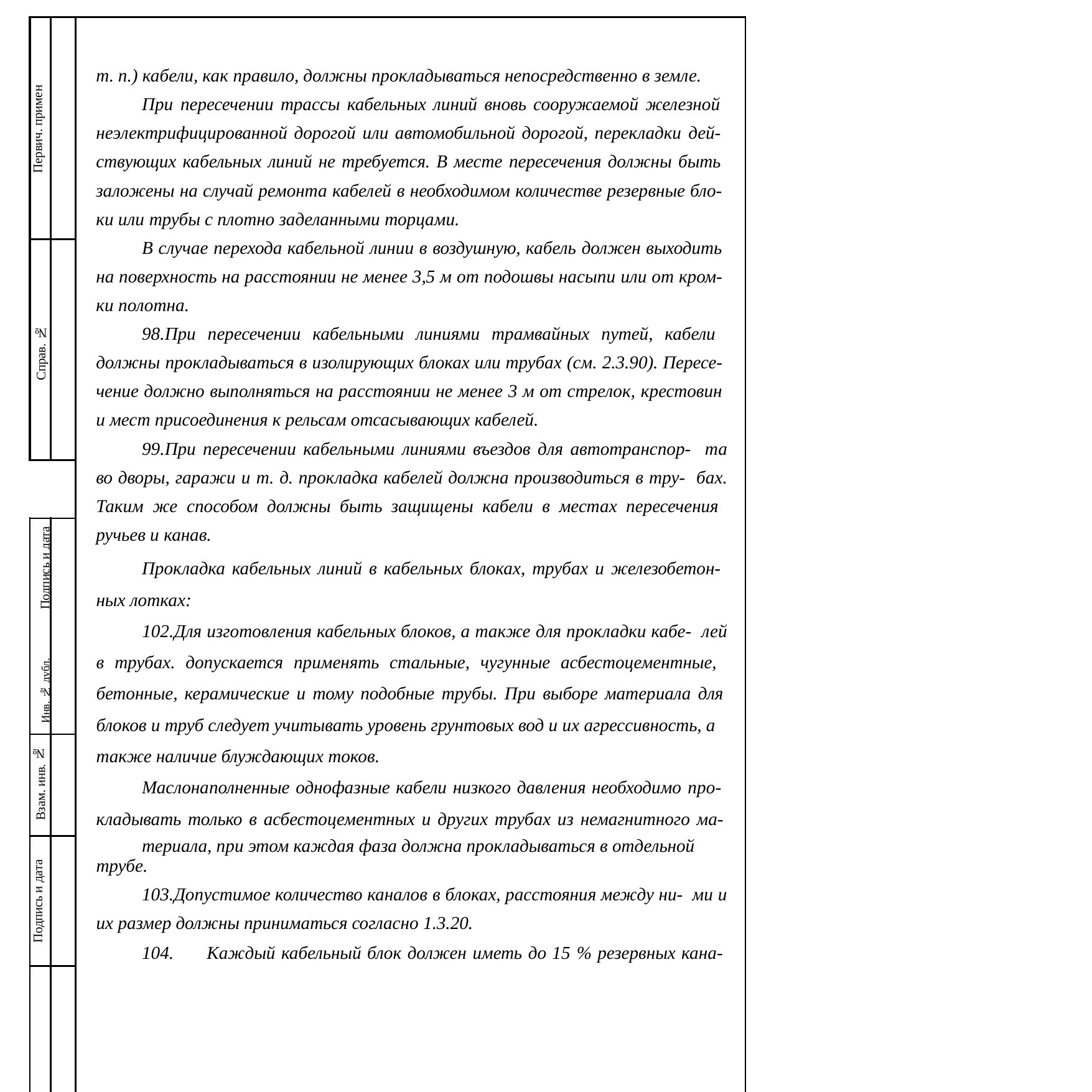

| Первич. примен |  | т. п.) кабели, как правило, должны прокладываться непосредственно в земле. При пересечении трассы кабельных линий вновь сооружаемой железной неэлектрифицированной дорогой или автомобильной дорогой, перекладки дей- ствующих кабельных линий не требуется. В месте пересечения должны быть заложены на случай ремонта кабелей в необходимом количестве резервные бло- ки или трубы с плотно заделанными торцами. В случае перехода кабельной линии в воздушную, кабель должен выходить на поверхность на расстоянии не менее 3,5 м от подошвы насыпи или от кром- ки полотна. При пересечении кабельными линиями трамвайных путей, кабели должны прокладываться в изолирующих блоках или трубах (см. 2.3.90). Пересе- чение должно выполняться на расстоянии не менее 3 м от стрелок, крестовин и мест присоединения к рельсам отсасывающих кабелей. При пересечении кабельными линиями въездов для автотранспор- та во дворы, гаражи и т. д. прокладка кабелей должна производиться в тру- бах. Таким же способом должны быть защищены кабели в местах пересечения ручьев и канав. Прокладка кабельных линий в кабельных блоках, трубах и железобетон- ных лотках: Для изготовления кабельных блоков, а также для прокладки кабе- лей в трубах. допускается применять стальные, чугунные асбестоцементные, бетонные, керамические и тому подобные трубы. При выборе материала для блоков и труб следует учитывать уровень грунтовых вод и их агрессивность, а также наличие блуждающих токов. Маслонаполненные однофазные кабели низкого давления необходимо про- кладывать только в асбестоцементных и других трубах из немагнитного ма- териала, при этом каждая фаза должна прокладываться в отдельной трубе. Допустимое количество каналов в блоках, расстояния между ни- ми и их размер должны приниматься согласно 1.3.20. Каждый кабельный блок должен иметь до 15 % резервных кана- |  |  |  |  |  |  |
| --- | --- | --- | --- | --- | --- | --- | --- | --- |
| Справ. № |  |  |  |  |  |  |  |  |
|  |  |  |  |  |  |  |  |  |
| Инв. № дубл. Подпись и дата |  |  |  |  |  |  |  |  |
| Взам. инв. № |  |  |  |  |  |  |  |  |
| Подпись и дата |  |  |  |  |  |  |  |  |
| Инв. № подл |  |  |  |  |  |  |  |  |
|  |  |  |  |  |  |  | ТПЭ-КЭС. Техническая информация для проектирования | лист |
|  |  |  |  |  |  |  |  |  |
|  |  |  |  |  |  |  |  | 23 |
|  |  | Изм | Лист | № документа | Подпись | Дата |  |  |